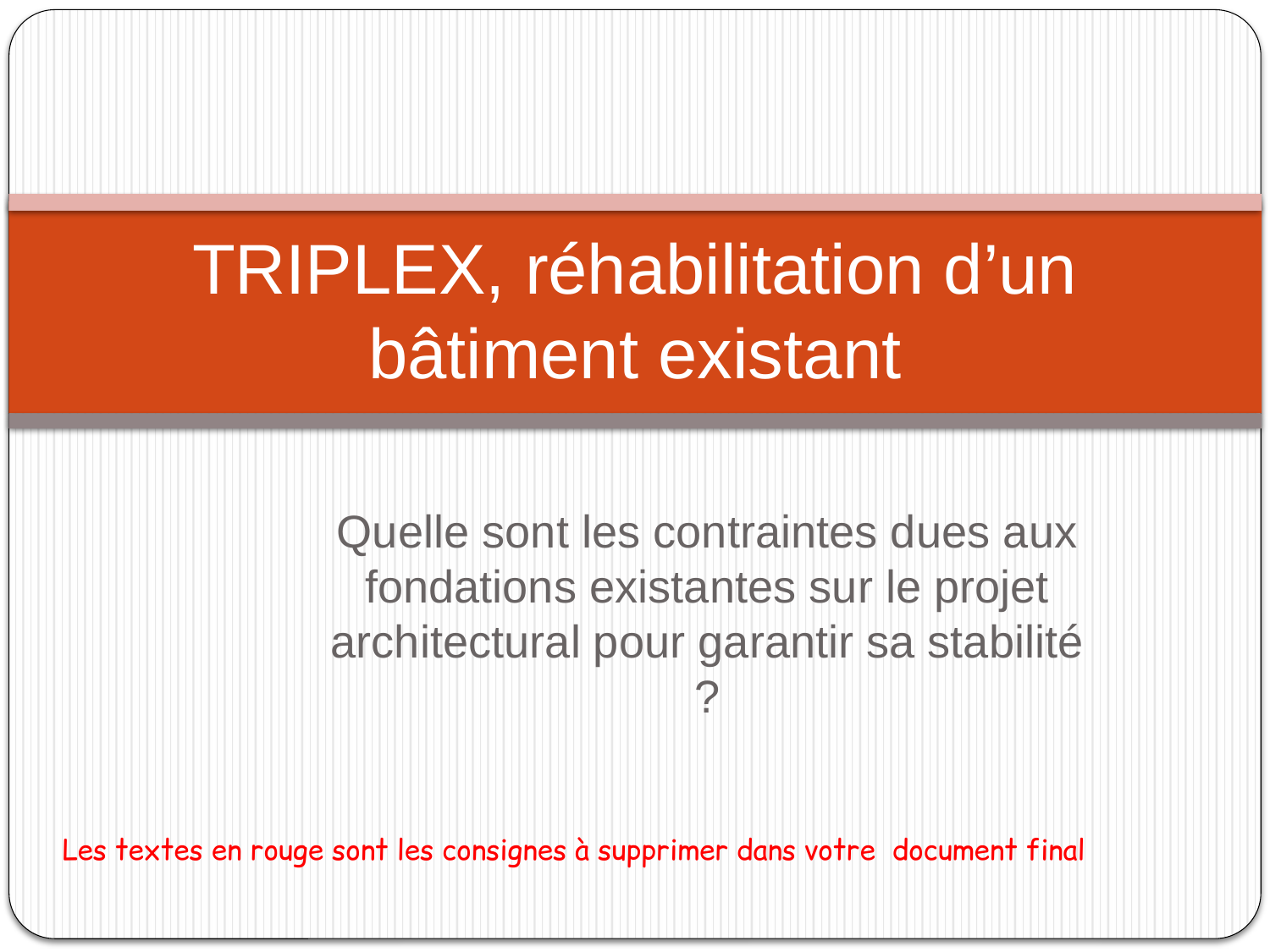

# TRIPLEX, réhabilitation d’un bâtiment existant
Quelle sont les contraintes dues aux fondations existantes sur le projet architectural pour garantir sa stabilité ?
Les textes en rouge sont les consignes à supprimer dans votre  document final